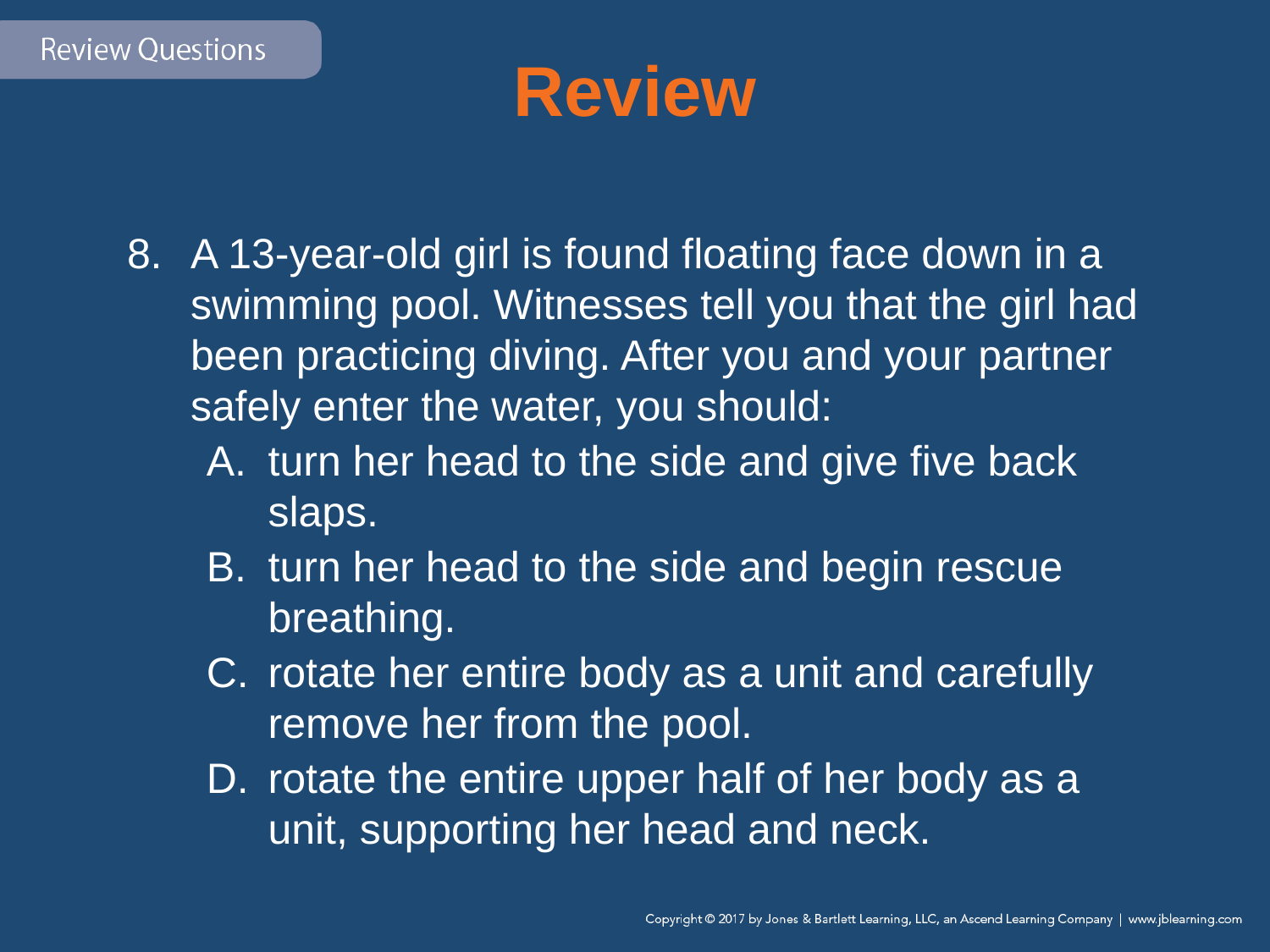

# Review
A 13-year-old girl is found floating face down in a swimming pool. Witnesses tell you that the girl had been practicing diving. After you and your partner safely enter the water, you should:
turn her head to the side and give five back slaps.
turn her head to the side and begin rescue breathing.
rotate her entire body as a unit and carefully remove her from the pool.
rotate the entire upper half of her body as a unit, supporting her head and neck.